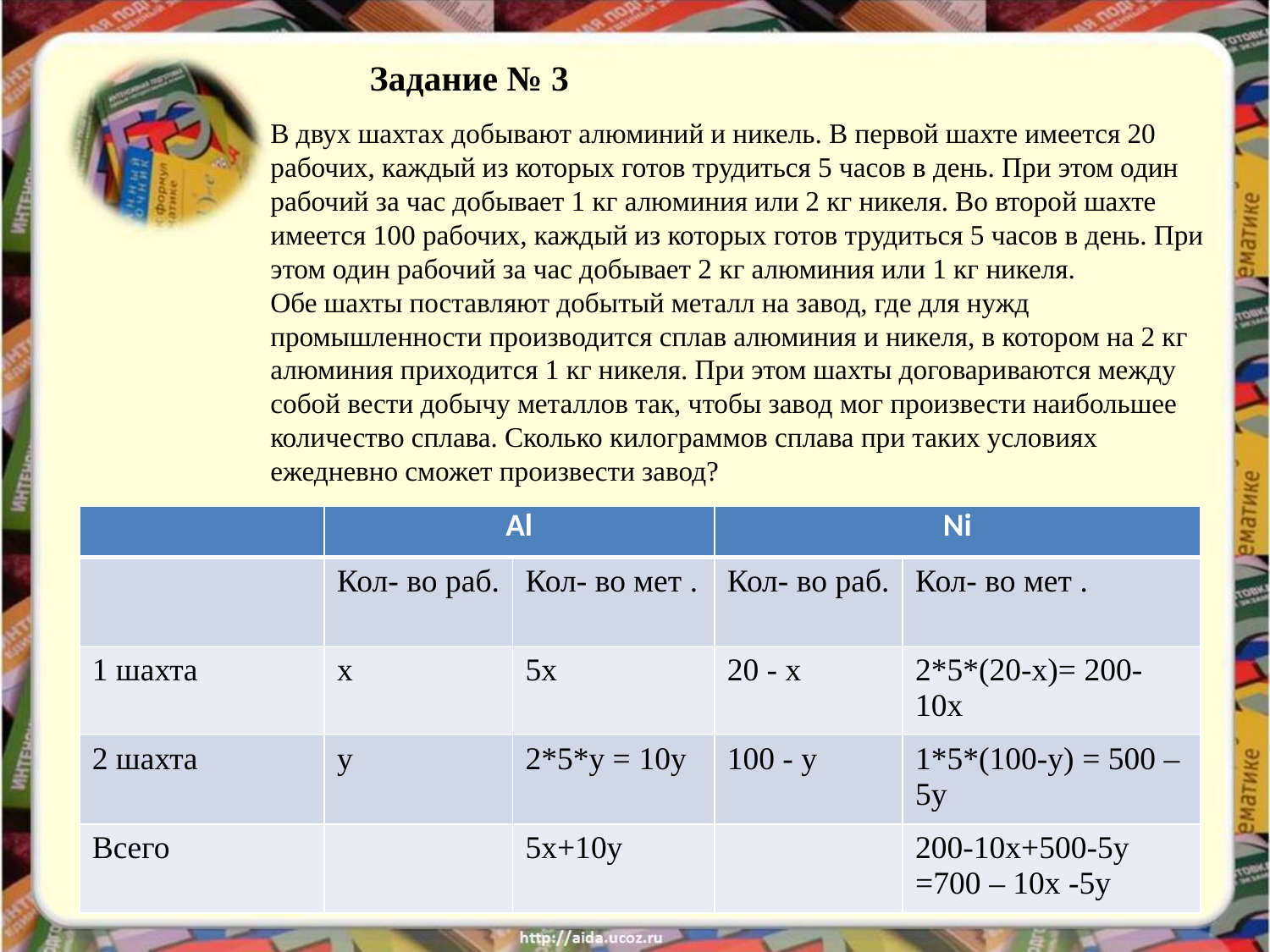

Задание № 3
В двух шахтах добывают алюминий и никель. В первой шахте имеется 20 рабочих, каждый из которых готов трудиться 5 часов в день. При этом один рабочий за час добывает 1 кг алюминия или 2 кг никеля. Во второй шахте имеется 100 рабочих, каждый из которых готов трудиться 5 часов в день. При этом один рабочий за час добывает 2 кг алюминия или 1 кг никеля.
Обе шахты поставляют добытый металл на завод, где для нужд промышленности производится сплав алюминия и никеля, в котором на 2 кг алюминия приходится 1 кг никеля. При этом шахты договариваются между собой вести добычу металлов так, чтобы завод мог произвести наибольшее количество сплава. Сколько килограммов сплава при таких условиях ежедневно сможет произвести завод?
|  | Al |  | Ni |  |
| --- | --- | --- | --- | --- |
|  | Кол- во раб. | Кол- во мет . | Кол- во раб. | Кол- во мет . |
| 1 шахта | х | 5x | 20 - x | 2\*5\*(20-x)= 200-10x |
| 2 шахта | y | 2\*5\*y = 10y | 100 - y | 1\*5\*(100-y) = 500 – 5y |
| Всего |  | 5x+10y |  | 200-10x+500-5y =700 – 10x -5y |